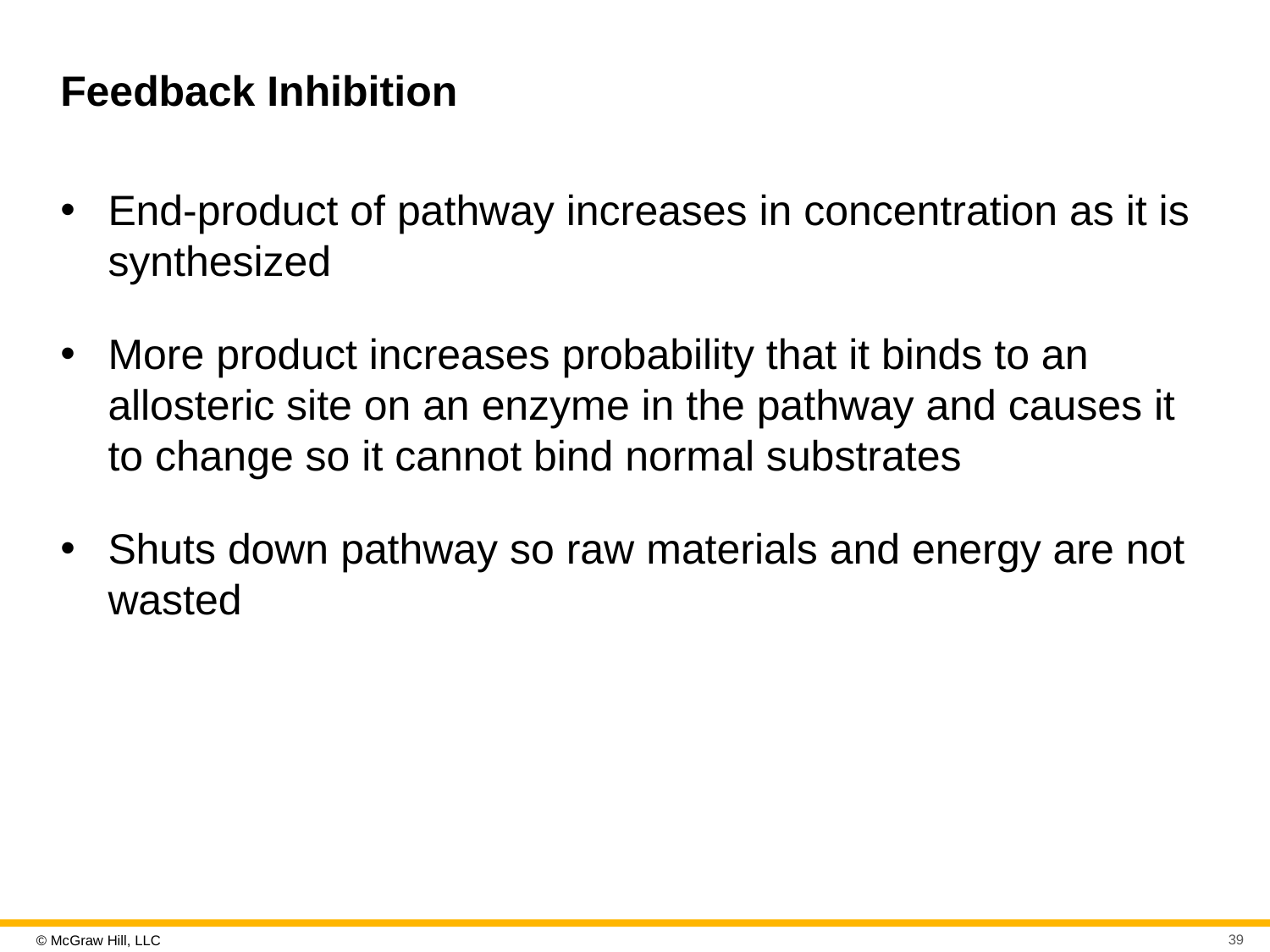

# Feedback Inhibition
End-product of pathway increases in concentration as it is synthesized
More product increases probability that it binds to an allosteric site on an enzyme in the pathway and causes it to change so it cannot bind normal substrates
Shuts down pathway so raw materials and energy are not wasted
39